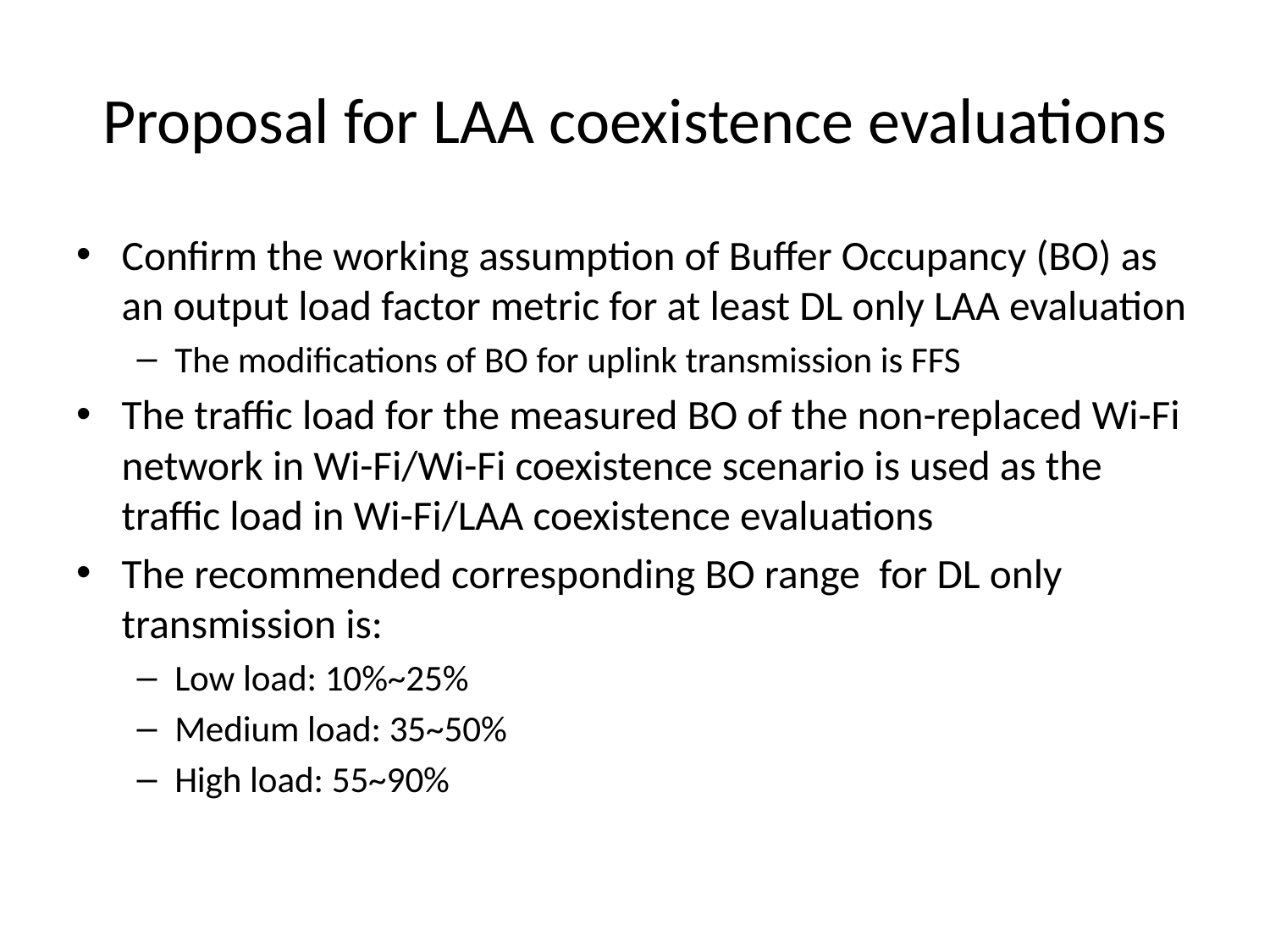

# Proposal for LAA coexistence evaluations
Confirm the working assumption of Buffer Occupancy (BO) as an output load factor metric for at least DL only LAA evaluation
The modifications of BO for uplink transmission is FFS
The traffic load for the measured BO of the non-replaced Wi-Fi network in Wi-Fi/Wi-Fi coexistence scenario is used as the traffic load in Wi-Fi/LAA coexistence evaluations
The recommended corresponding BO range  for DL only transmission is:
Low load: 10%~25%
Medium load: 35~50%
High load: 55~90%